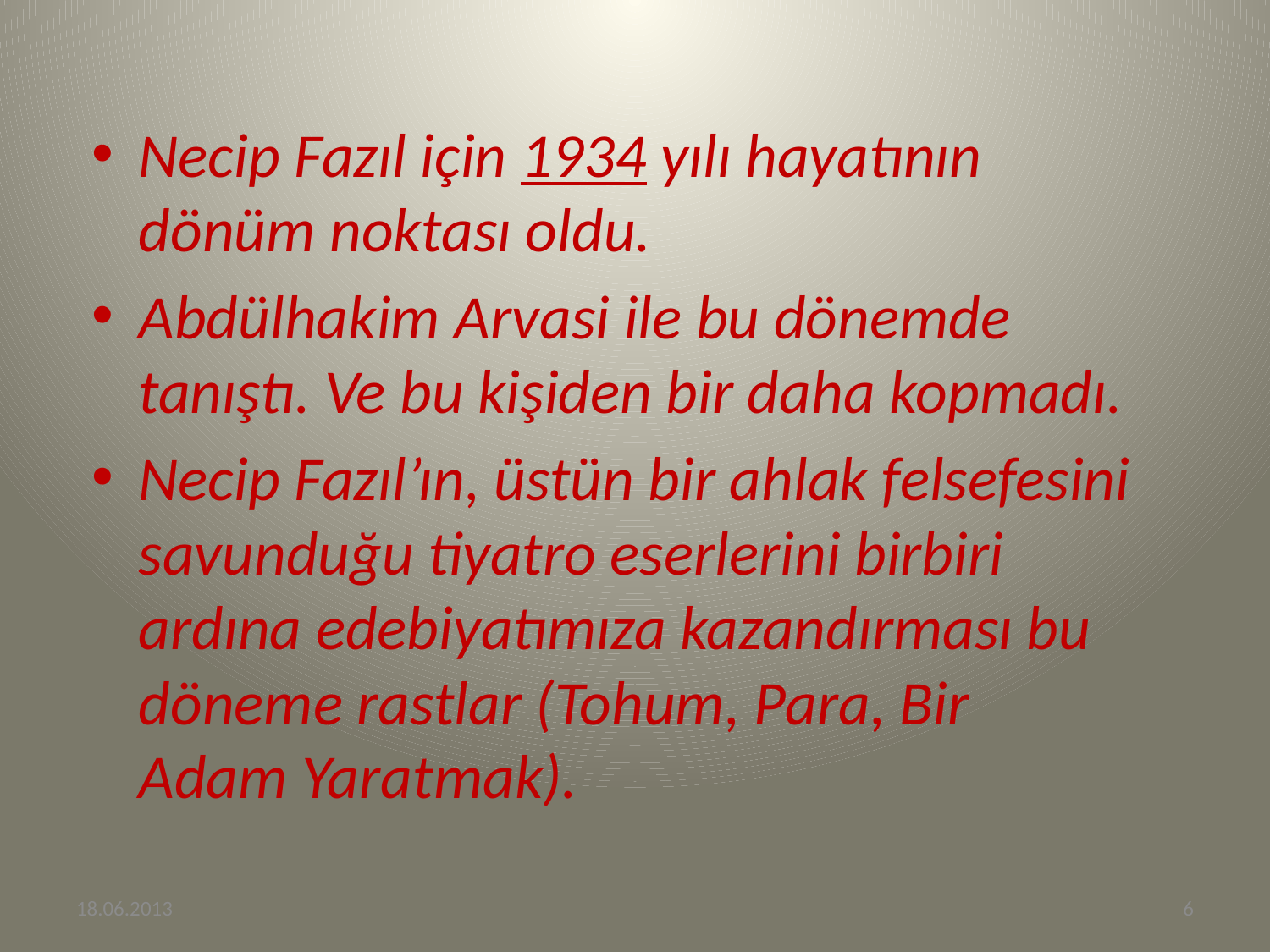

Necip Fazıl için 1934 yılı hayatının dönüm noktası oldu.
Abdülhakim Arvasi ile bu dönemde tanıştı. Ve bu kişiden bir daha kopmadı.
Necip Fazıl’ın, üstün bir ahlak felsefesini savunduğu tiyatro eserlerini birbiri ardına edebiyatımıza kazandırması bu döneme rastlar (Tohum, Para, Bir Adam Yaratmak).

18.06.2013
6